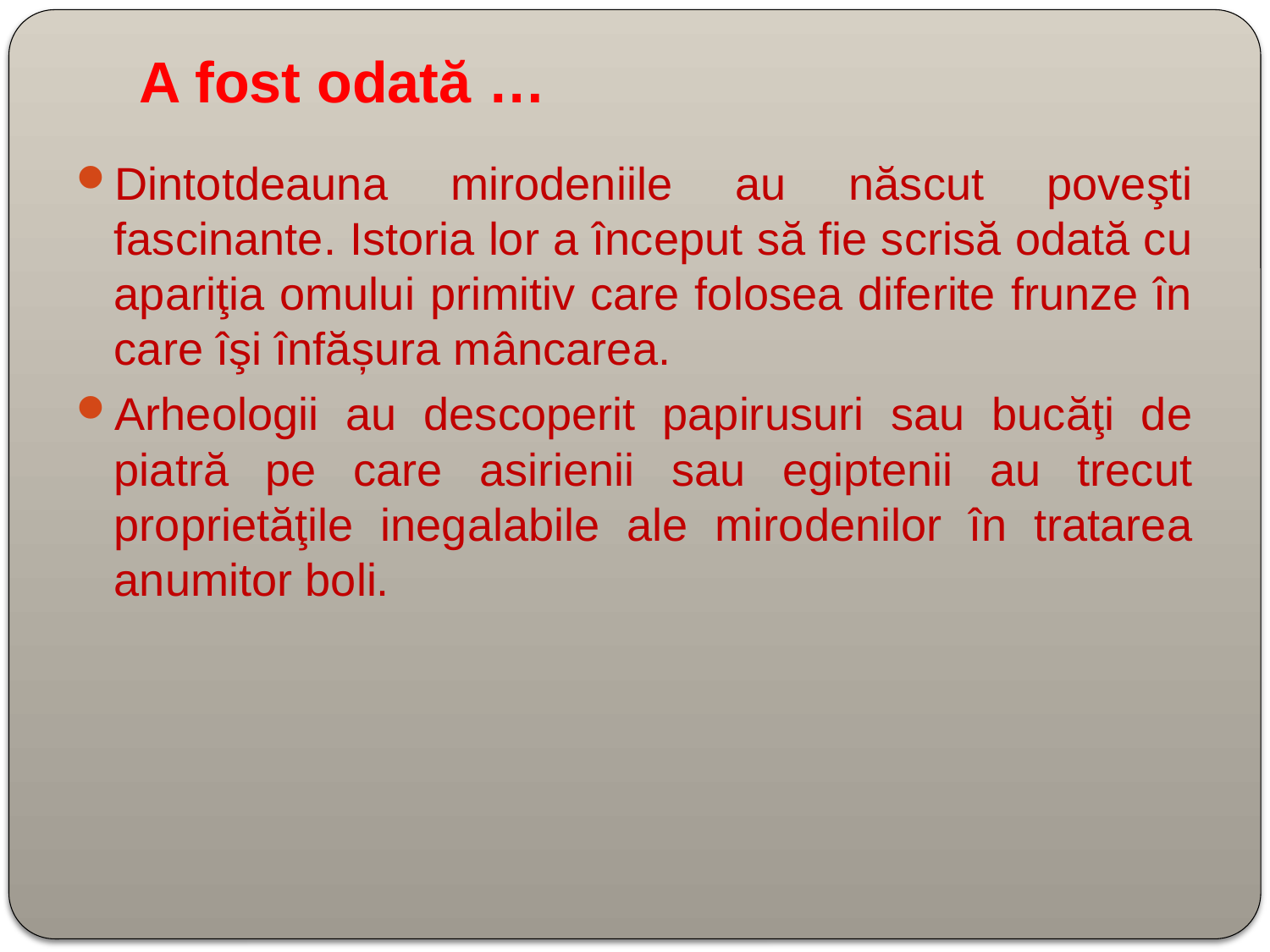

# A fost odată …
Dintotdeauna mirodeniile au născut poveşti fascinante. Istoria lor a început să fie scrisă odată cu apariţia omului primitiv care folosea diferite frunze în care îşi înfășura mâncarea.
Arheologii au descoperit papirusuri sau bucăţi de piatră pe care asirienii sau egiptenii au trecut proprietăţile inegalabile ale mirodenilor în tratarea anumitor boli.